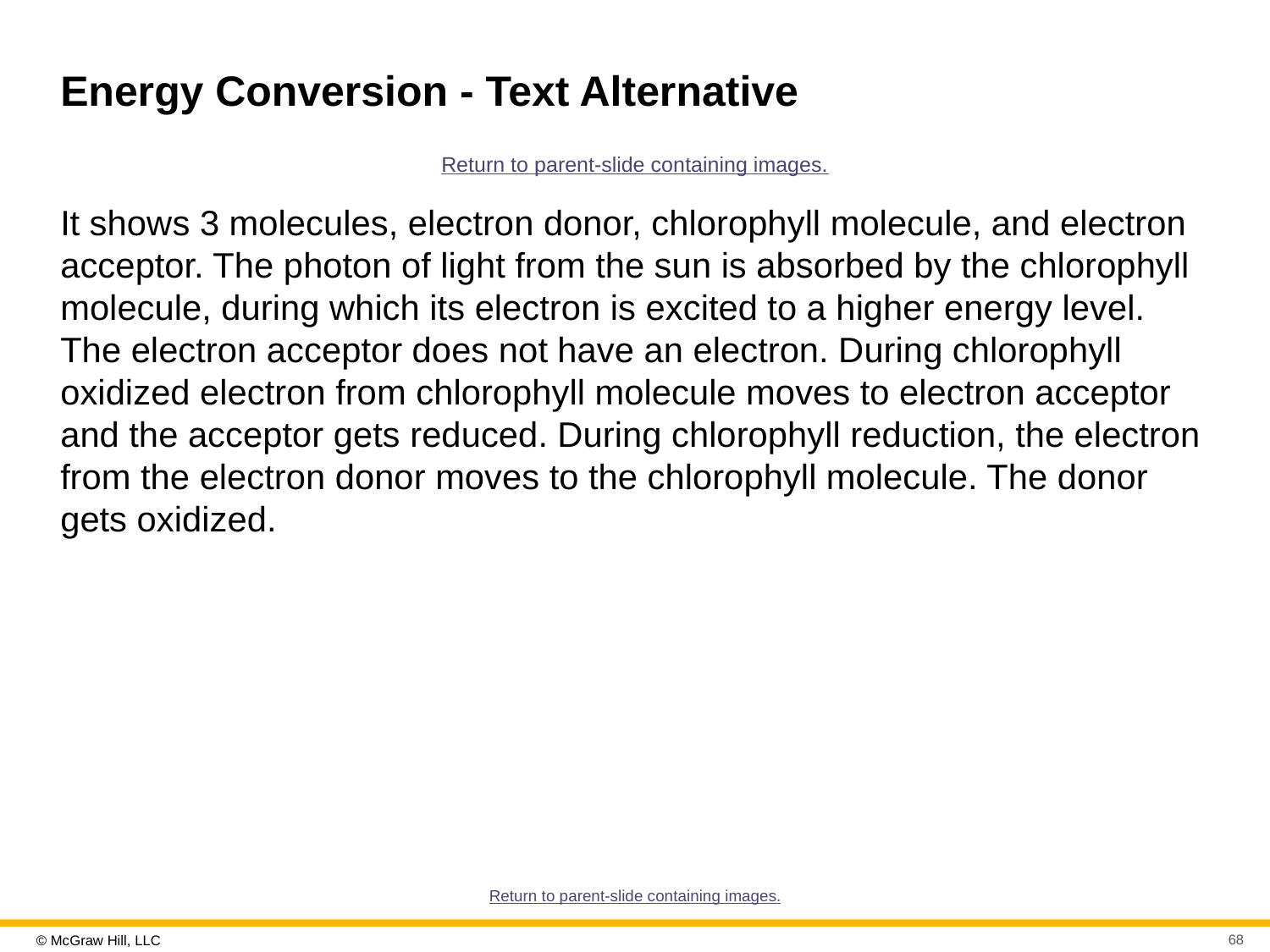

# Energy Conversion - Text Alternative
Return to parent-slide containing images.
It shows 3 molecules, electron donor, chlorophyll molecule, and electron acceptor. The photon of light from the sun is absorbed by the chlorophyll molecule, during which its electron is excited to a higher energy level. The electron acceptor does not have an electron. During chlorophyll oxidized electron from chlorophyll molecule moves to electron acceptor and the acceptor gets reduced. During chlorophyll reduction, the electron from the electron donor moves to the chlorophyll molecule. The donor gets oxidized.
Return to parent-slide containing images.
68